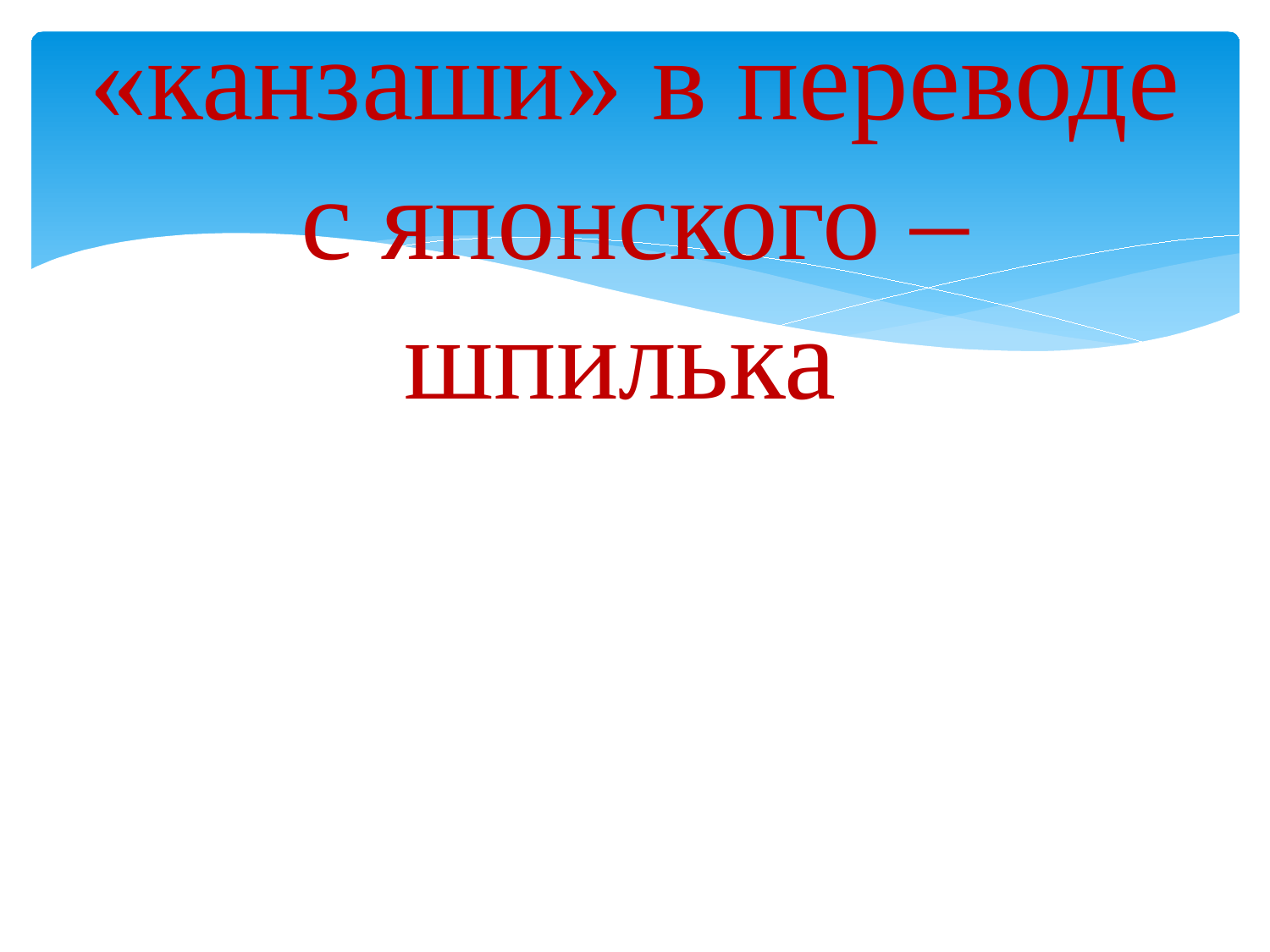

# «канзаши» в переводе с японского – шпилька